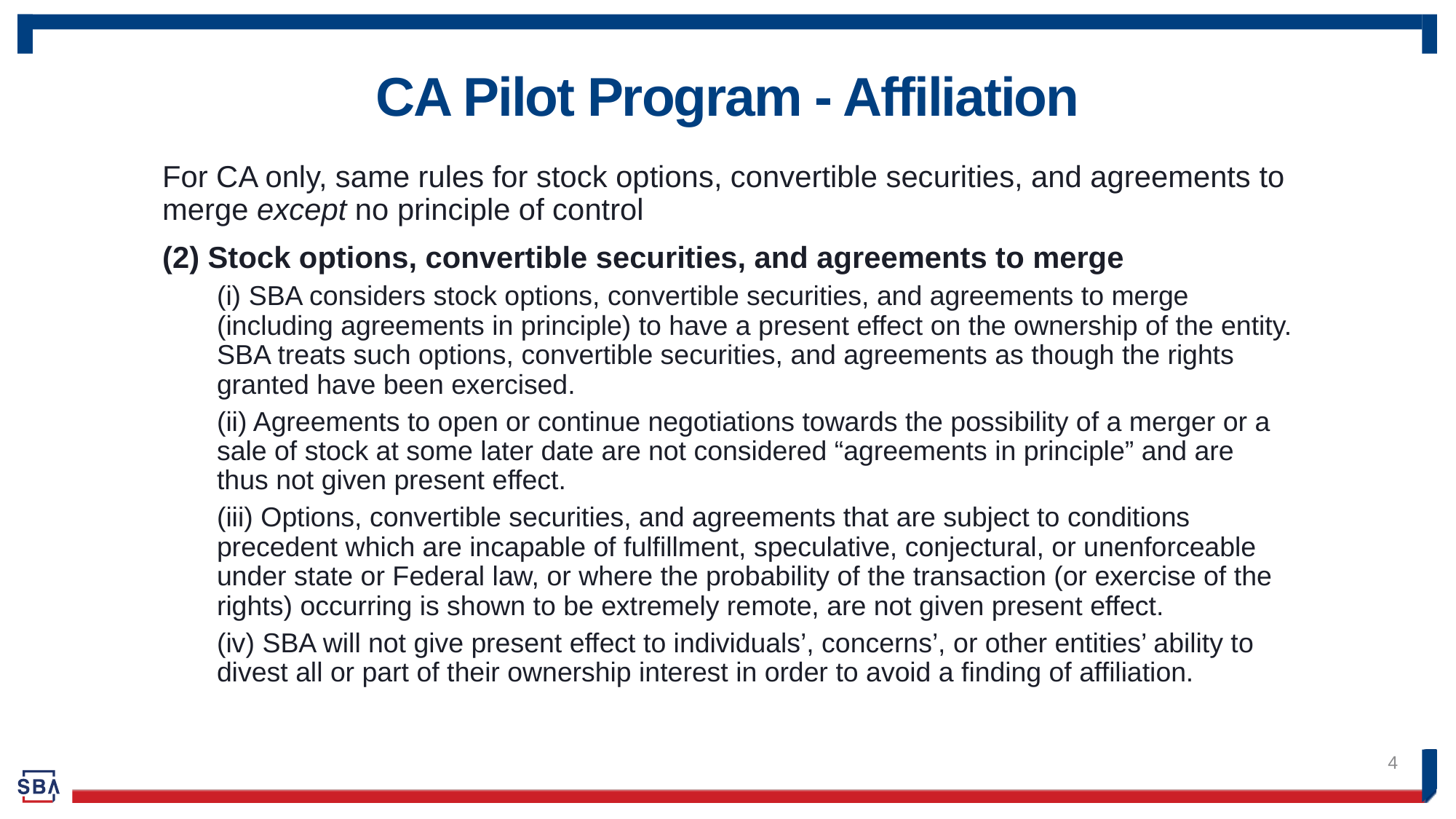

# CA Pilot Program - Affiliation
For CA only, same rules for stock options, convertible securities, and agreements to merge except no principle of control
(2) Stock options, convertible securities, and agreements to merge
(i) SBA considers stock options, convertible securities, and agreements to merge (including agreements in principle) to have a present effect on the ownership of the entity. SBA treats such options, convertible securities, and agreements as though the rights granted have been exercised.
(ii) Agreements to open or continue negotiations towards the possibility of a merger or a sale of stock at some later date are not considered “agreements in principle” and are thus not given present effect.
(iii) Options, convertible securities, and agreements that are subject to conditions precedent which are incapable of fulfillment, speculative, conjectural, or unenforceable under state or Federal law, or where the probability of the transaction (or exercise of the rights) occurring is shown to be extremely remote, are not given present effect.
(iv) SBA will not give present effect to individuals’, concerns’, or other entities’ ability to divest all or part of their ownership interest in order to avoid a finding of affiliation.
4